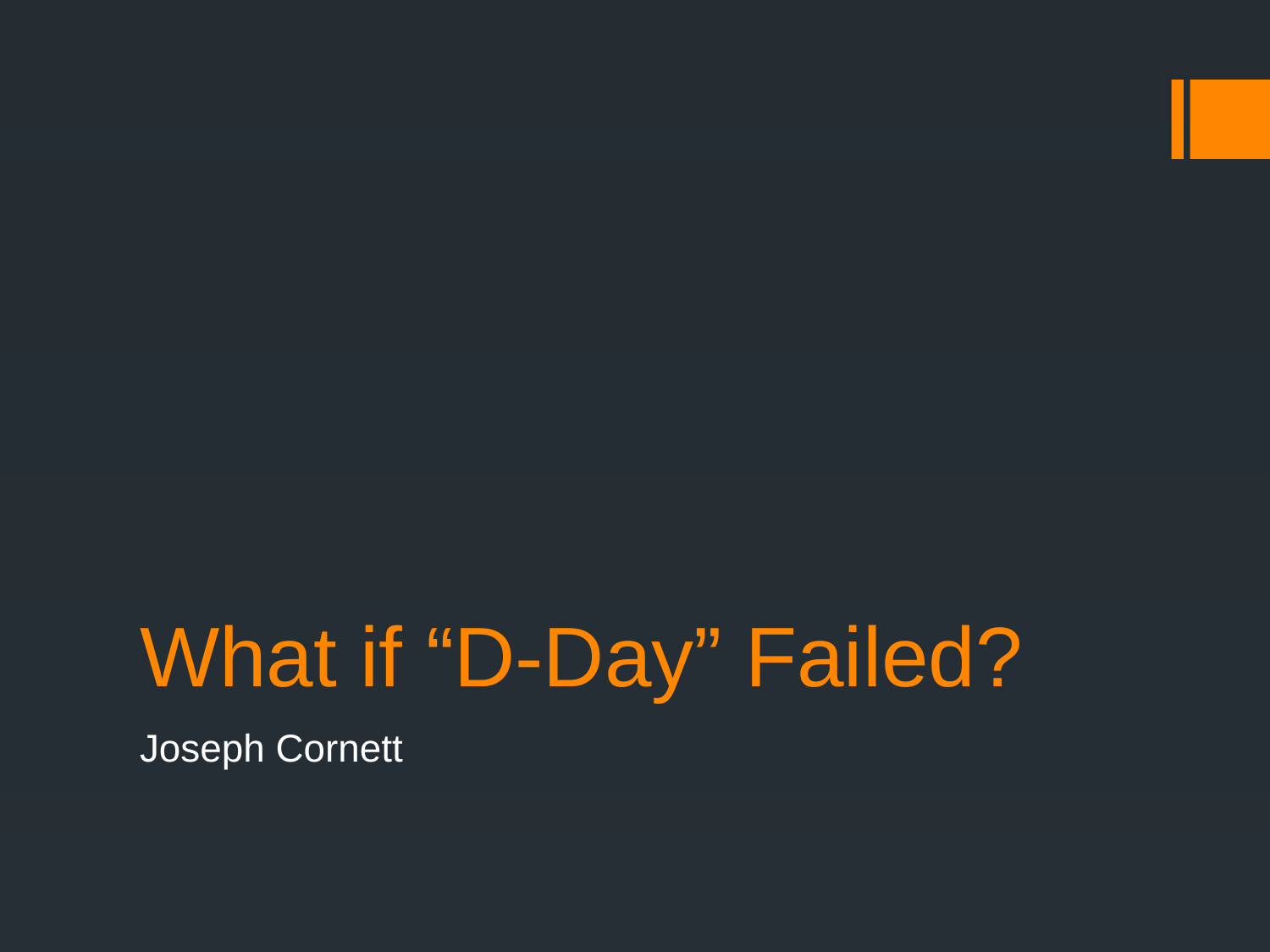

# What if “D-Day” Failed?
Joseph Cornett